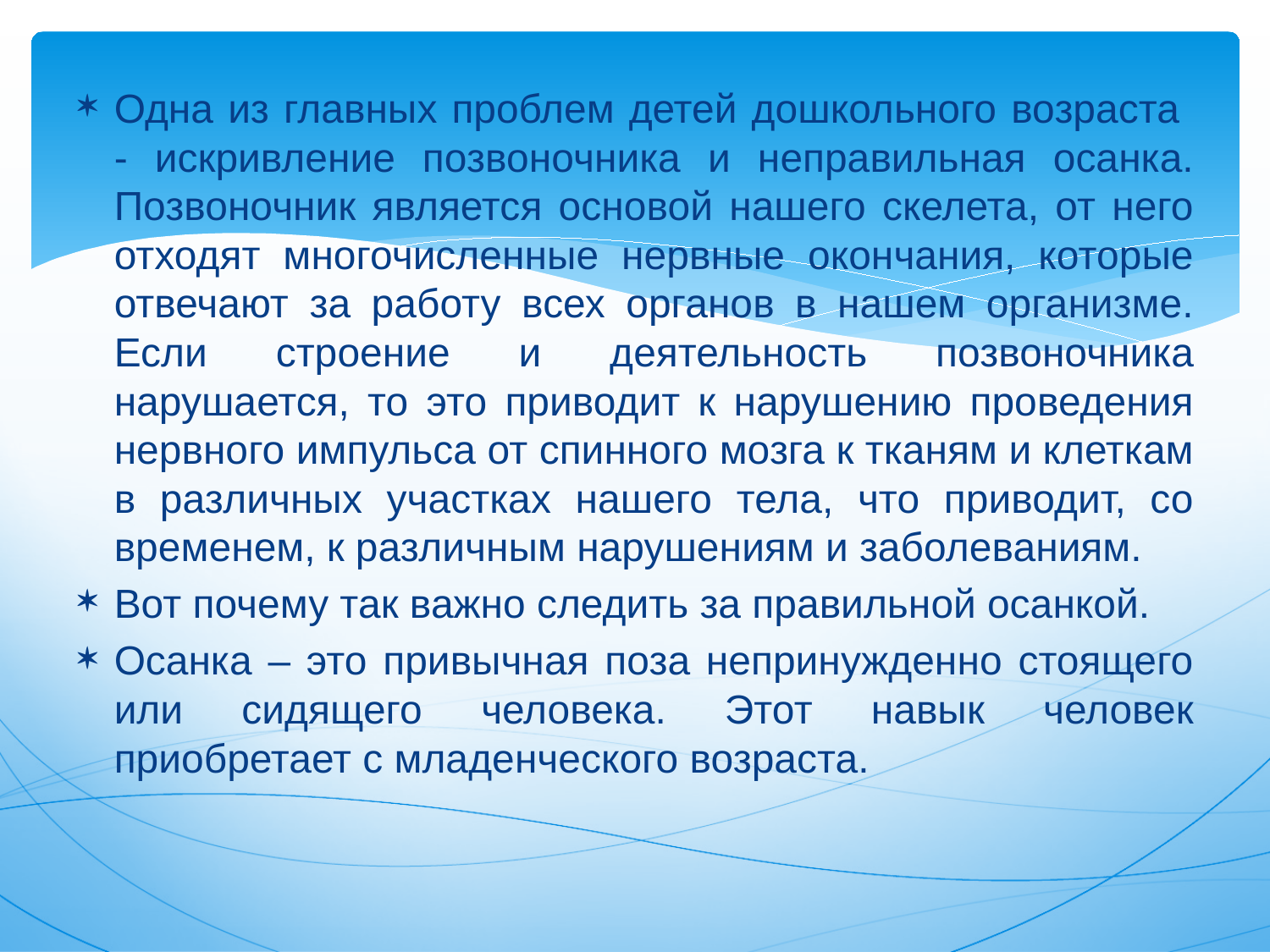

Одна из главных проблем детей дошкольного возраста  - искривление позвоночника и неправильная осанка. Позвоночник является основой нашего скелета, от него отходят многочисленные нервные окончания, которые отвечают за работу всех органов в нашем организме. Если строение и деятельность позвоночника нарушается, то это приводит к нарушению проведения нервного импульса от спинного мозга к тканям и клеткам в различных участках нашего тела, что приводит, со временем, к различным нарушениям и заболеваниям.
Вот почему так важно следить за правильной осанкой.
Осанка – это привычная поза непринужденно стоящего или сидящего человека. Этот навык человек приобретает с младенческого возраста.